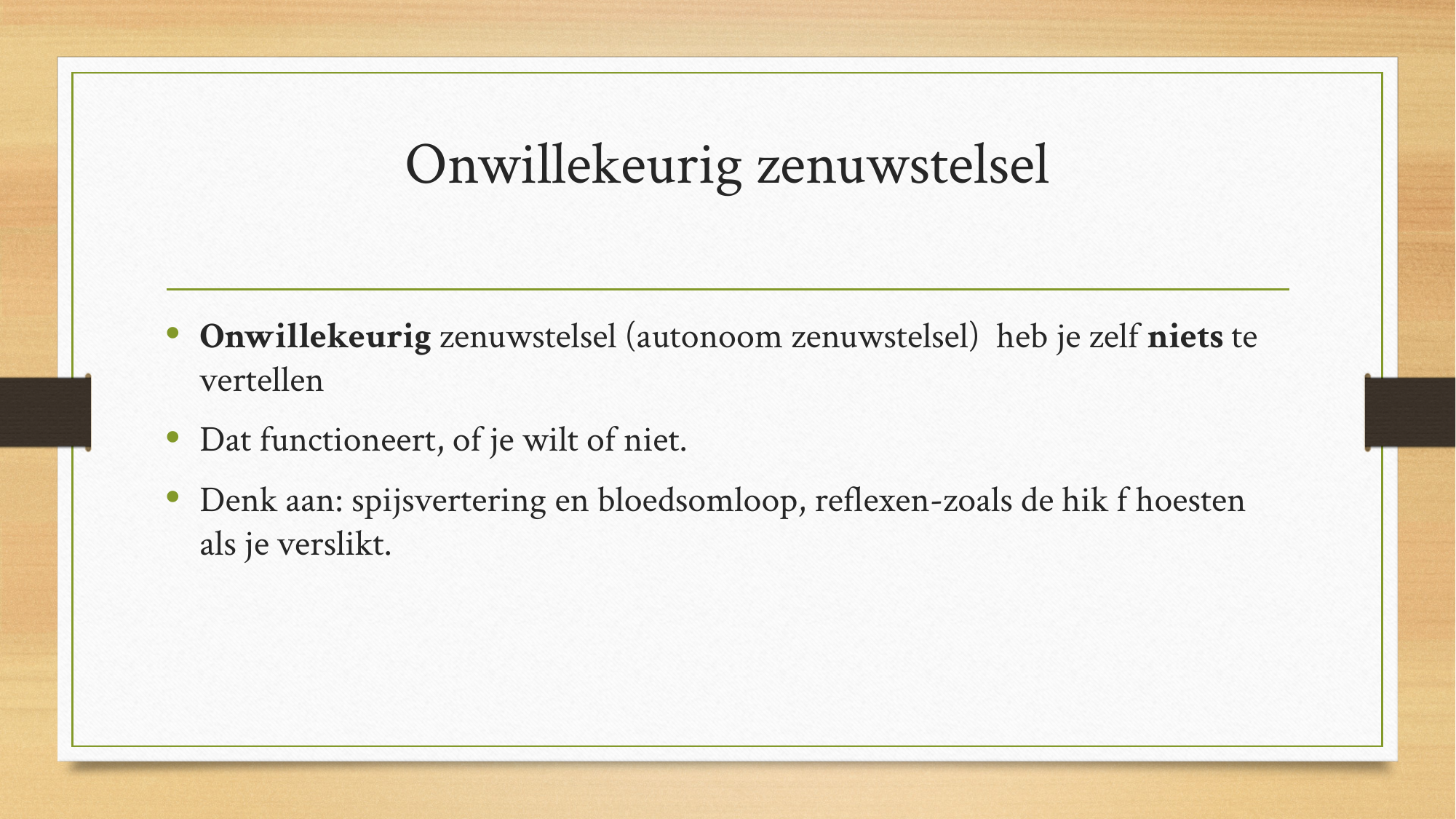

# Onwillekeurig zenuwstelsel
Onwillekeurig zenuwstelsel (autonoom zenuwstelsel)  heb je zelf niets te vertellen
Dat functioneert, of je wilt of niet.
Denk aan: spijsvertering en bloedsomloop, reflexen-zoals de hik f hoesten als je verslikt.